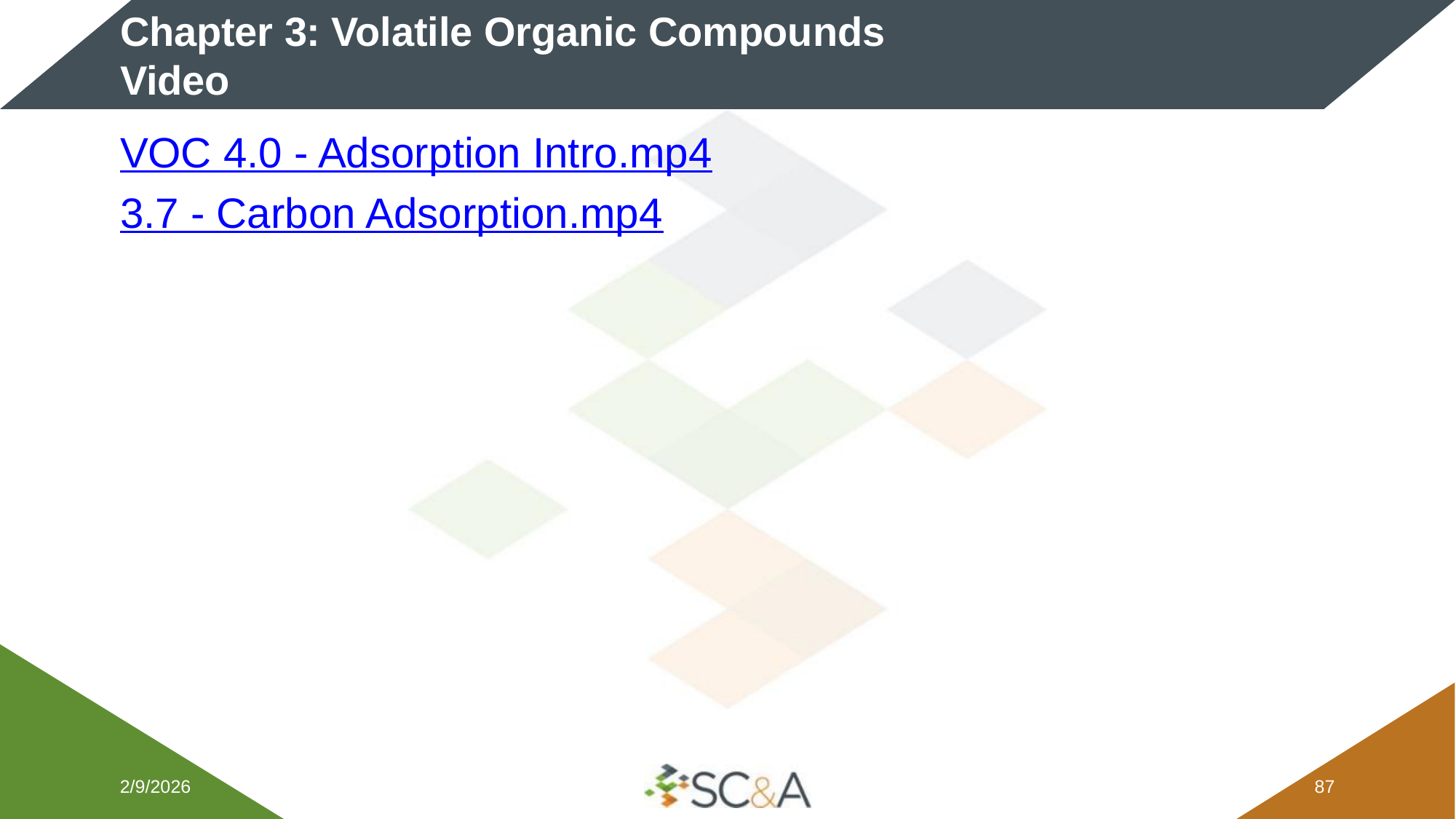

# Chapter 3: Volatile Organic Compounds Video
VOC 4.0 - Adsorption Intro.mp4
3.7 - Carbon Adsorption.mp4
2/9/2026
87